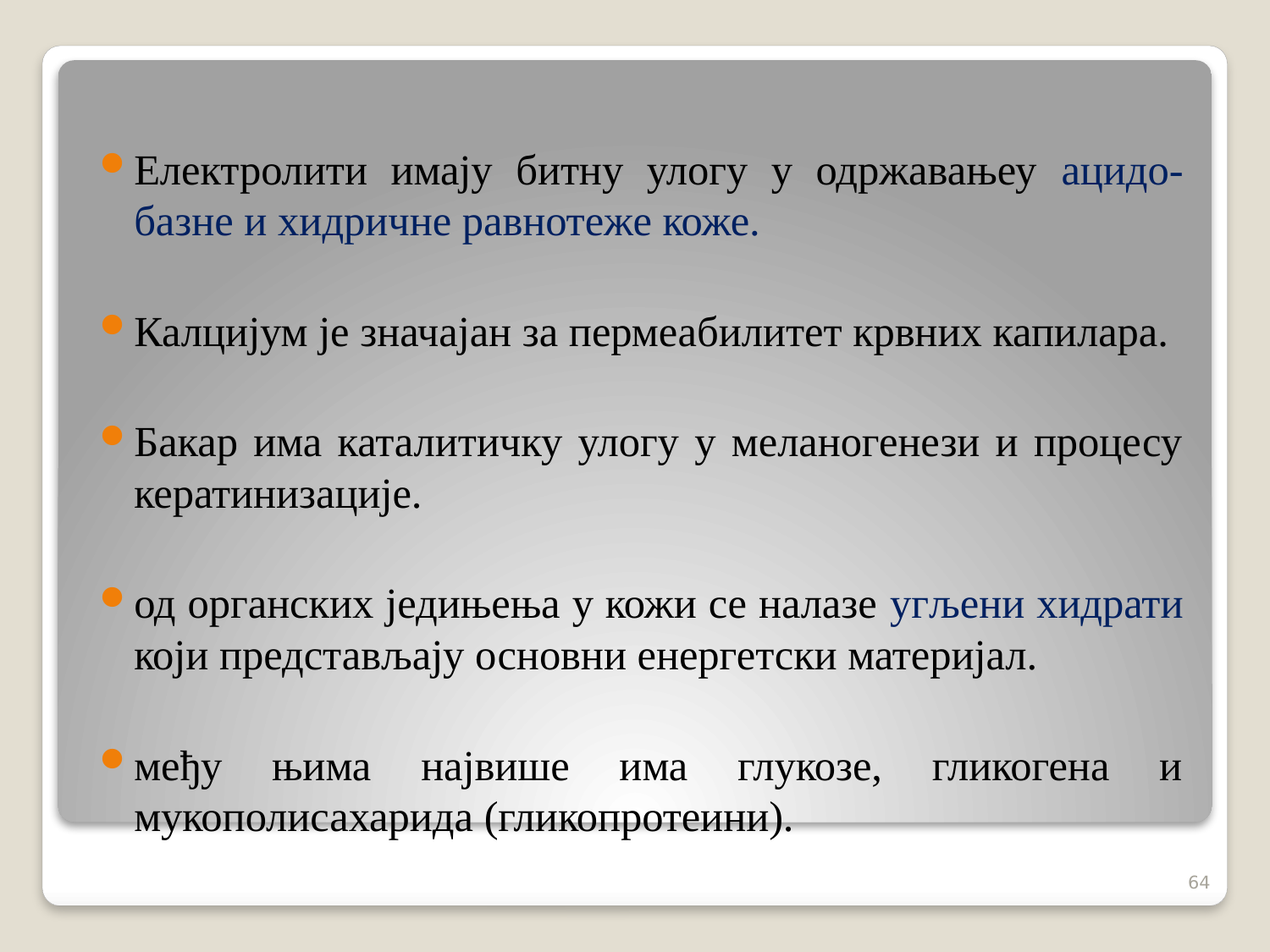

Електролити имају битну улогу у одржавањеу ацидо-базне и хидричне равнотеже коже.

Калцијум је значајан за пермеабилитет крвних капилара.

Бакар има каталитичку улогу у меланогенези и процесу кератинизације.

од органских једињења у кожи се налазе угљени хидрати који представљају основни енергетски материјал.

међу њима највише има глукозе, гликогена и мукополисахарида (гликопротеини).

64